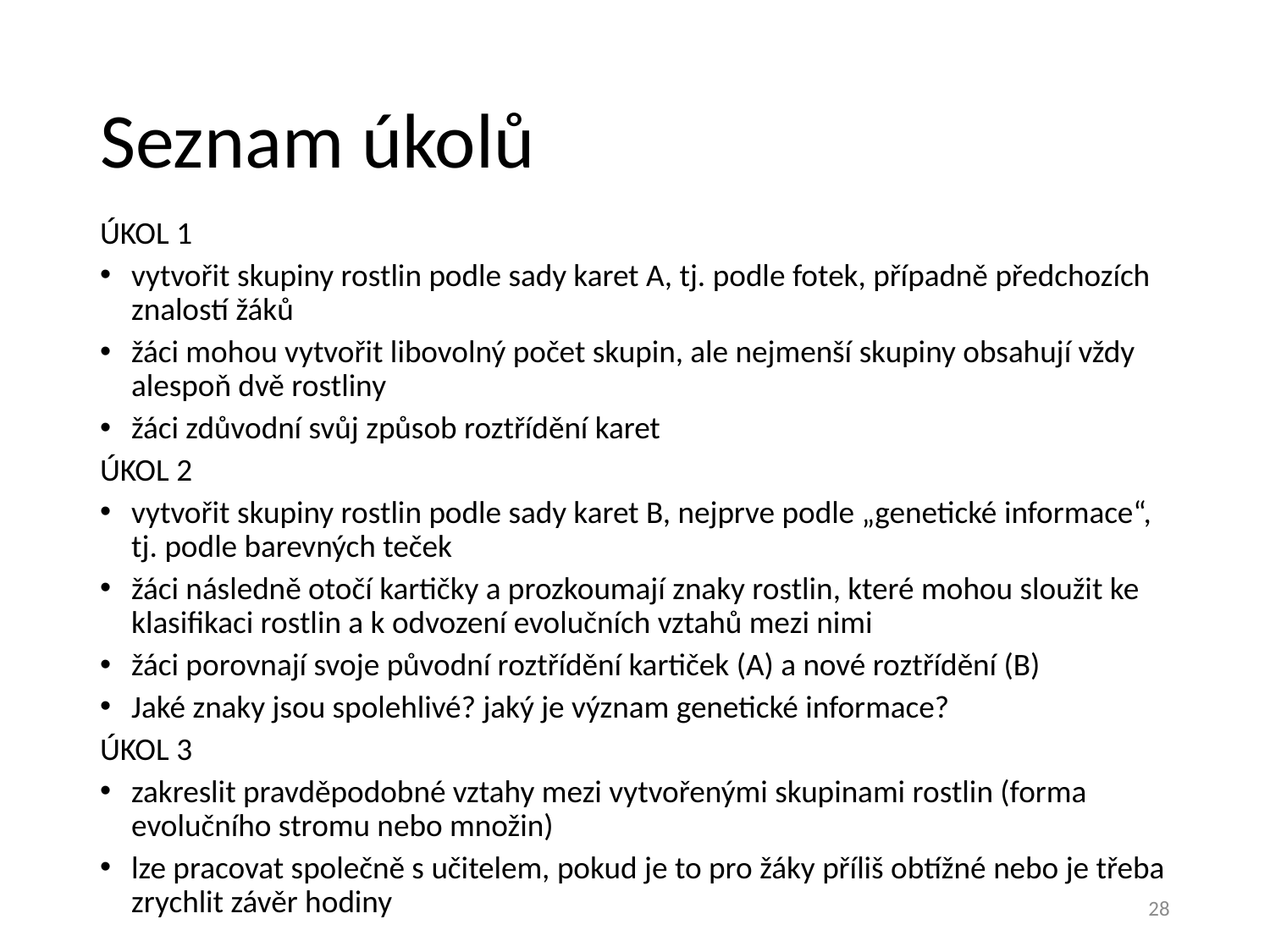

# Seznam úkolů
ÚKOL 1
vytvořit skupiny rostlin podle sady karet A, tj. podle fotek, případně předchozích znalostí žáků
žáci mohou vytvořit libovolný počet skupin, ale nejmenší skupiny obsahují vždy alespoň dvě rostliny
žáci zdůvodní svůj způsob roztřídění karet
ÚKOL 2
vytvořit skupiny rostlin podle sady karet B, nejprve podle „genetické informace“, tj. podle barevných teček
žáci následně otočí kartičky a prozkoumají znaky rostlin, které mohou sloužit ke klasifikaci rostlin a k odvození evolučních vztahů mezi nimi
žáci porovnají svoje původní roztřídění kartiček (A) a nové roztřídění (B)
Jaké znaky jsou spolehlivé? jaký je význam genetické informace?
ÚKOL 3
zakreslit pravděpodobné vztahy mezi vytvořenými skupinami rostlin (forma evolučního stromu nebo množin)
lze pracovat společně s učitelem, pokud je to pro žáky příliš obtížné nebo je třeba zrychlit závěr hodiny
28